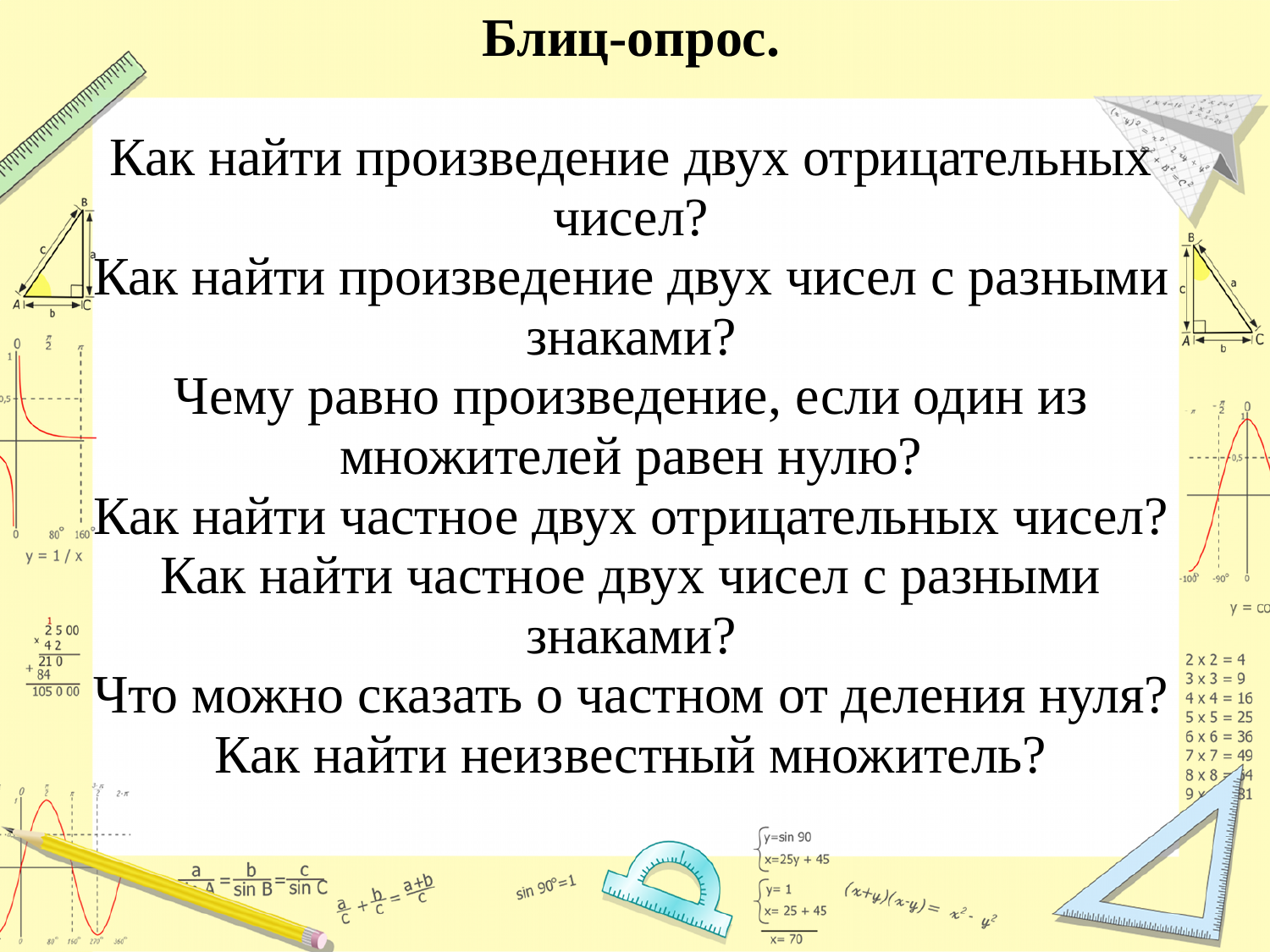

# Блиц-опрос. Как найти произведение двух отрицательных чисел? Как найти произведение двух чисел с разными знаками? Чему равно произведение, если один из множителей равен нулю? Как найти частное двух отрицательных чисел? Как найти частное двух чисел с разными знаками? Что можно сказать о частном от деления нуля? Как найти неизвестный множитель?